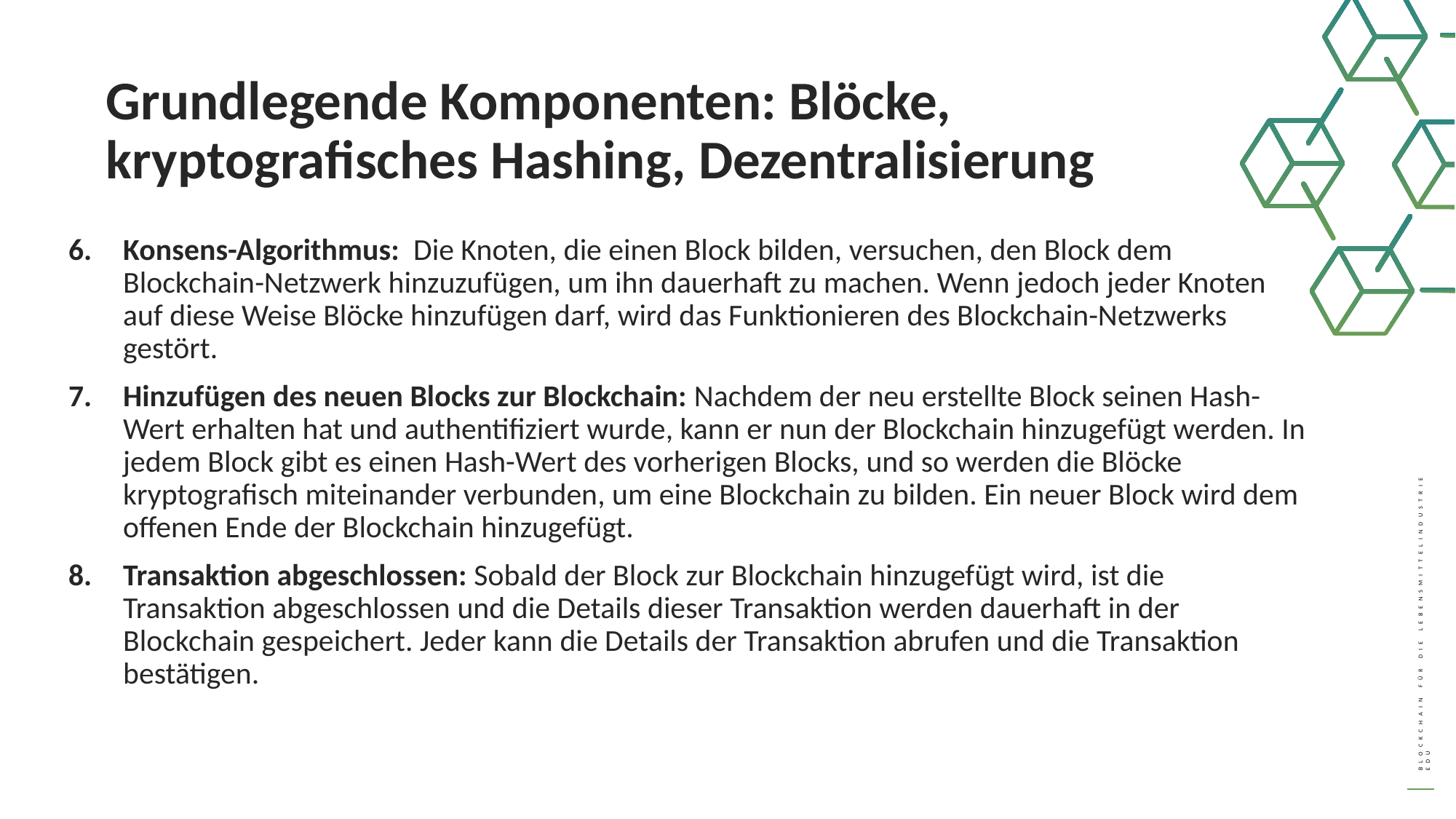

Grundlegende Komponenten: Blöcke, kryptografisches Hashing, Dezentralisierung
Konsens-Algorithmus:  Die Knoten, die einen Block bilden, versuchen, den Block dem Blockchain-Netzwerk hinzuzufügen, um ihn dauerhaft zu machen. Wenn jedoch jeder Knoten auf diese Weise Blöcke hinzufügen darf, wird das Funktionieren des Blockchain-Netzwerks gestört.
Hinzufügen des neuen Blocks zur Blockchain: Nachdem der neu erstellte Block seinen Hash-Wert erhalten hat und authentifiziert wurde, kann er nun der Blockchain hinzugefügt werden. In jedem Block gibt es einen Hash-Wert des vorherigen Blocks, und so werden die Blöcke kryptografisch miteinander verbunden, um eine Blockchain zu bilden. Ein neuer Block wird dem offenen Ende der Blockchain hinzugefügt.
Transaktion abgeschlossen: Sobald der Block zur Blockchain hinzugefügt wird, ist die Transaktion abgeschlossen und die Details dieser Transaktion werden dauerhaft in der Blockchain gespeichert. Jeder kann die Details der Transaktion abrufen und die Transaktion bestätigen.